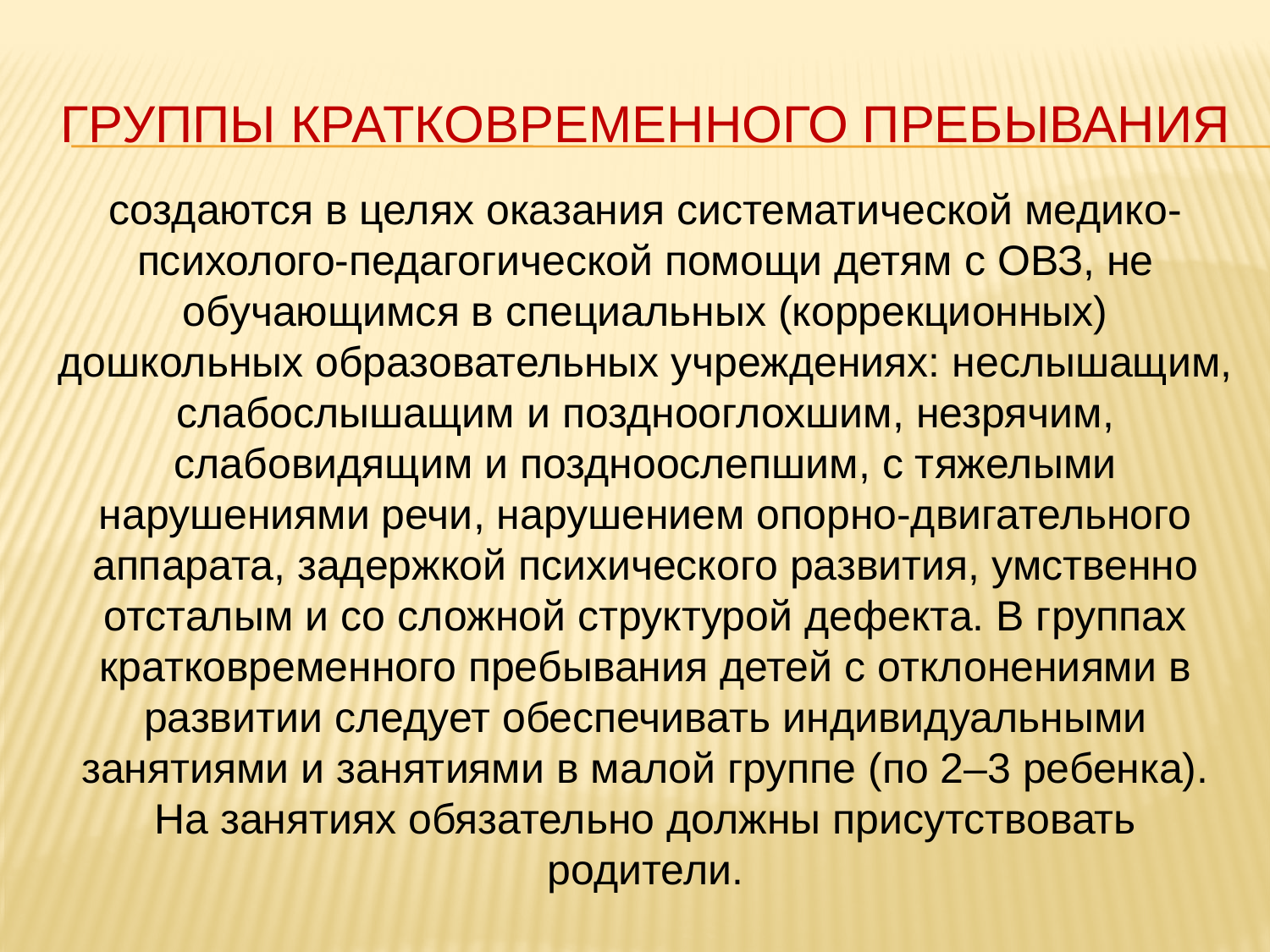

# Группы кратковременного пребывания
создаются в целях оказания систематической медико-психолого-педагогической помощи детям с ОВЗ, не обучающимся в специальных (коррекционных) дошкольных образовательных учреждениях: неслышащим, слабослышащим и позднооглохшим, незрячим, слабовидящим и поздноослепшим, с тяжелыми нарушениями речи, нарушением опорно-двигательного аппарата, задержкой психического развития, умственно отсталым и со сложной структурой дефекта. В группах кратковременного пребывания детей с отклонениями в развитии следует обеспечивать индивидуальными занятиями и занятиями в малой группе (по 2–3 ребенка). На занятиях обязательно должны присутствовать родители.